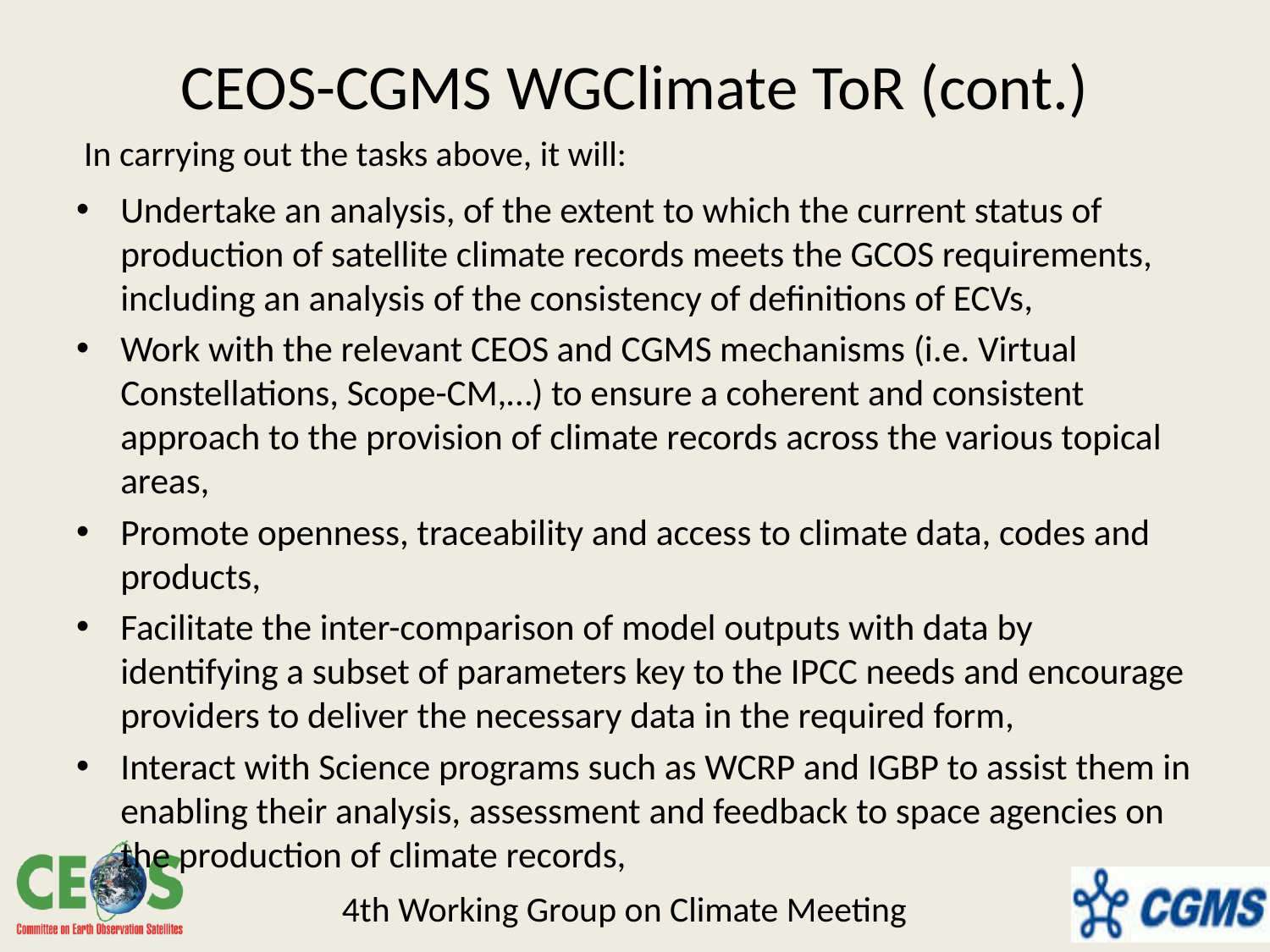

# CEOS-CGMS WGClimate ToR (cont.)
In carrying out the tasks above, it will:
Undertake an analysis, of the extent to which the current status of production of satellite climate records meets the GCOS requirements, including an analysis of the consistency of definitions of ECVs,
Work with the relevant CEOS and CGMS mechanisms (i.e. Virtual Constellations, Scope-CM,…) to ensure a coherent and consistent approach to the provision of climate records across the various topical areas,
Promote openness, traceability and access to climate data, codes and products,
Facilitate the inter-comparison of model outputs with data by identifying a subset of parameters key to the IPCC needs and encourage providers to deliver the necessary data in the required form,
Interact with Science programs such as WCRP and IGBP to assist them in enabling their analysis, assessment and feedback to space agencies on the production of climate records,

4th Working Group on Climate Meeting